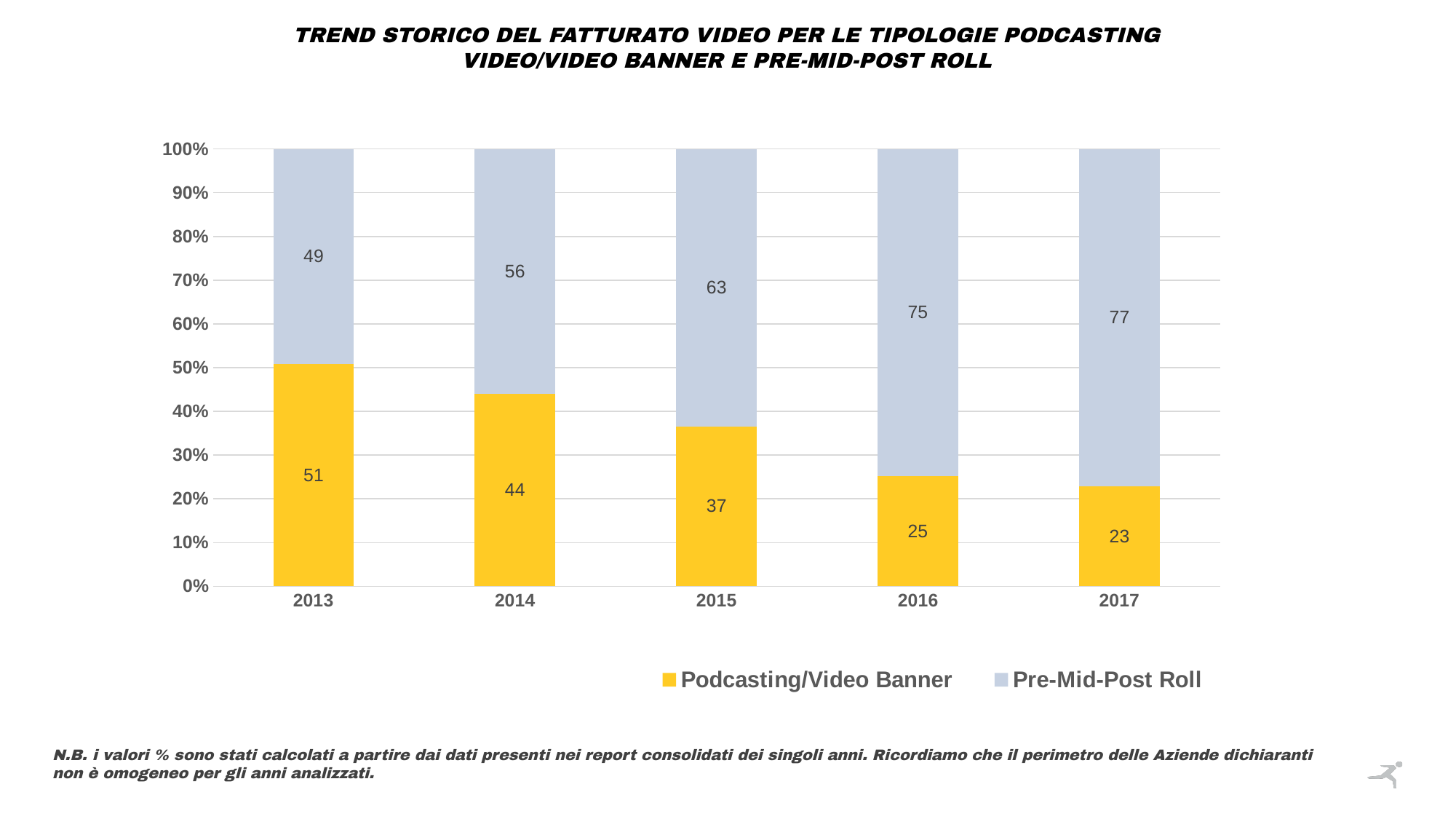

Trend STORICO DEL FATTURATO VIDEO per le tipologie Podcasting video/Video Banner e Pre-Mid-Post Roll

### Chart

| Category | Podcasting/Video Banner | Pre-Mid-Post Roll  |
|---|---|---|
| 2013 | 0.5081601680230967 | 0.49183983197690345 |
| 2014 | 0.44034635244257186 | 0.5596536475574283 |
| 2015 | 0.3658264671545235 | 0.6341735328454765 |
| 2016 | 0.25233792510166964 | 0.7476620748983305 |
| 2017 | 0.22899340981840688 | 0.7710065901815932 |
N.B. i valori % sono stati calcolati a partire dai dati presenti nei report consolidati dei singoli anni. Ricordiamo che il perimetro delle Aziende dichiaranti non è omogeneo per gli anni analizzati.